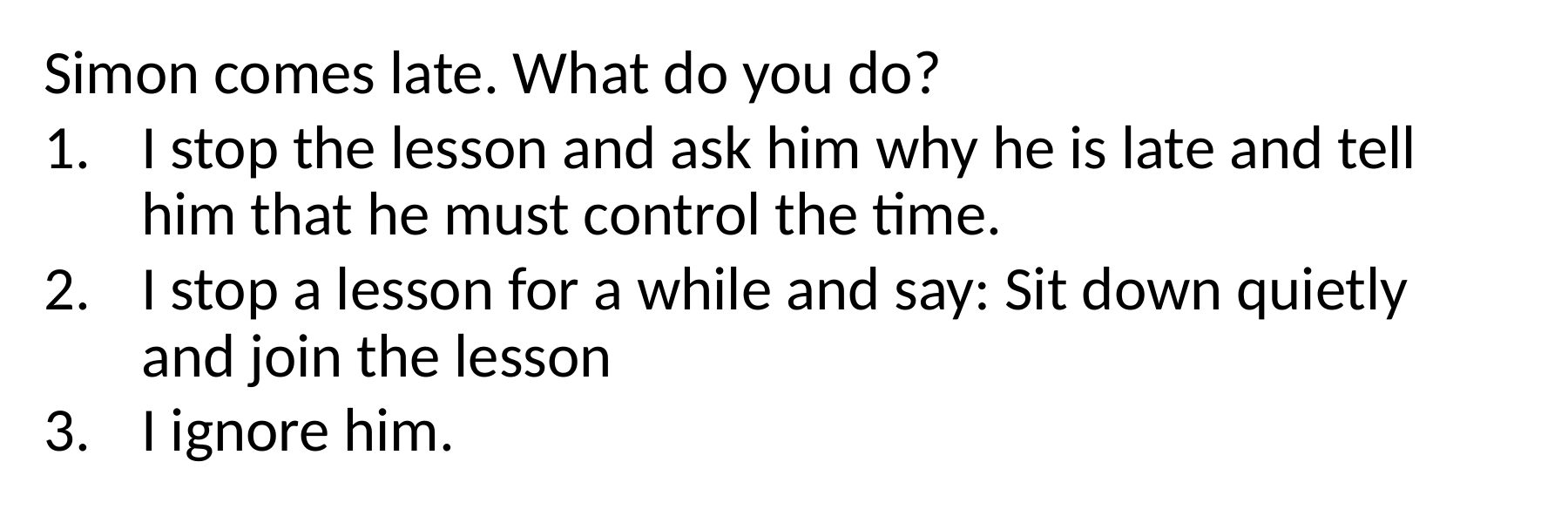

Simon comes late. What do you do?
I stop the lesson and ask him why he is late and tell him that he must control the time.
I stop a lesson for a while and say: Sit down quietly and join the lesson
I ignore him.